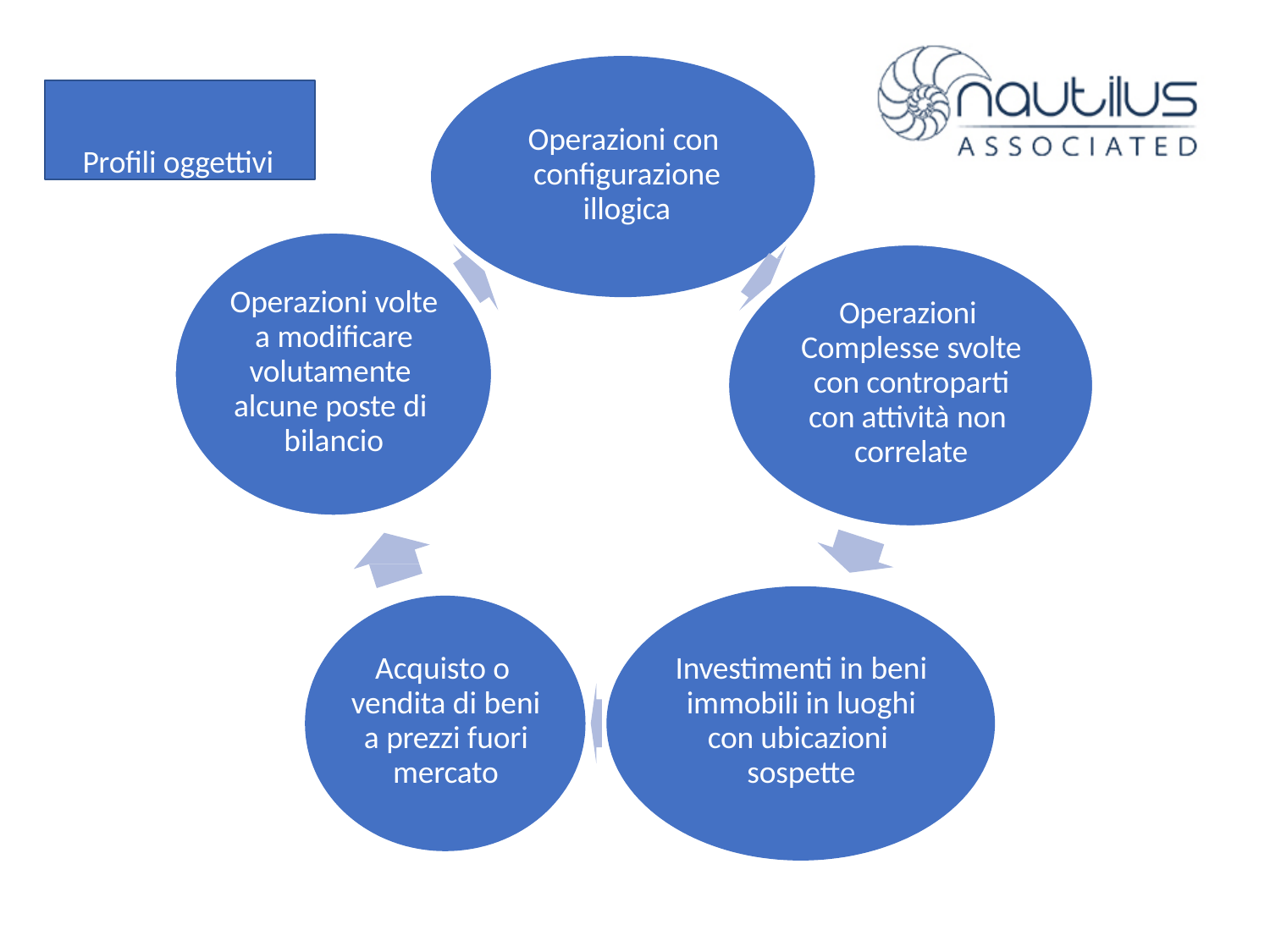

Profili oggettivi
# Operazioni con  configurazione  illogica

Operazioni volte  a modificare  volutamente  alcune poste di  bilancio
Operazioni  Complesse svolte  con controparti  con attività non  correlate

Acquisto o  vendita di beni  a prezzi fuori  mercato
Investimenti in beni  immobili in luoghi  con ubicazioni  sospette